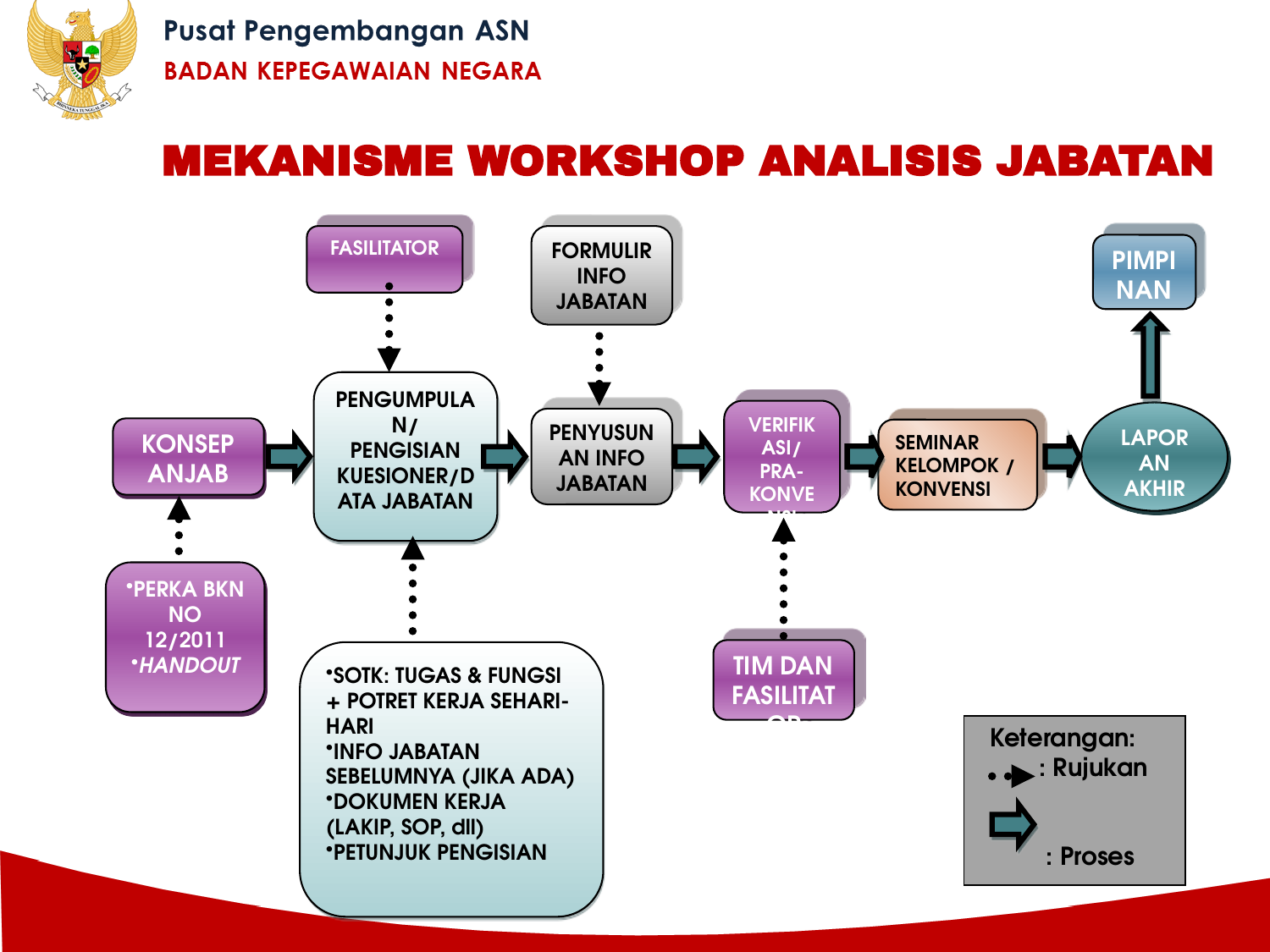

MEKANISME WORKSHOP ANALISIS JABATAN

FASILITATOR
FORMULIR INFO JABATAN

PIMPINAN

PENGUMPULAN/ PENGISIAN KUESIONER/DATA JABATAN

VERIFIKASI/ PRA-KONVENSI
LAPORAN AKHIR

PENYUSUNAN INFO JABATAN

KONSEP ANJAB

SEMINAR KELOMPOK /KONVENSI

PERKA BKN NO 12/2011
HANDOUT

TIM DAN FASILITATOR
SOTK: TUGAS & FUNGSI + POTRET KERJA SEHARI-HARI
INFO JABATAN SEBELUMNYA (JIKA ADA)
DOKUMEN KERJA (LAKIP, SOP, dll)
PETUNJUK PENGISIAN

  Keterangan:
         : Rujukan

          : Proses